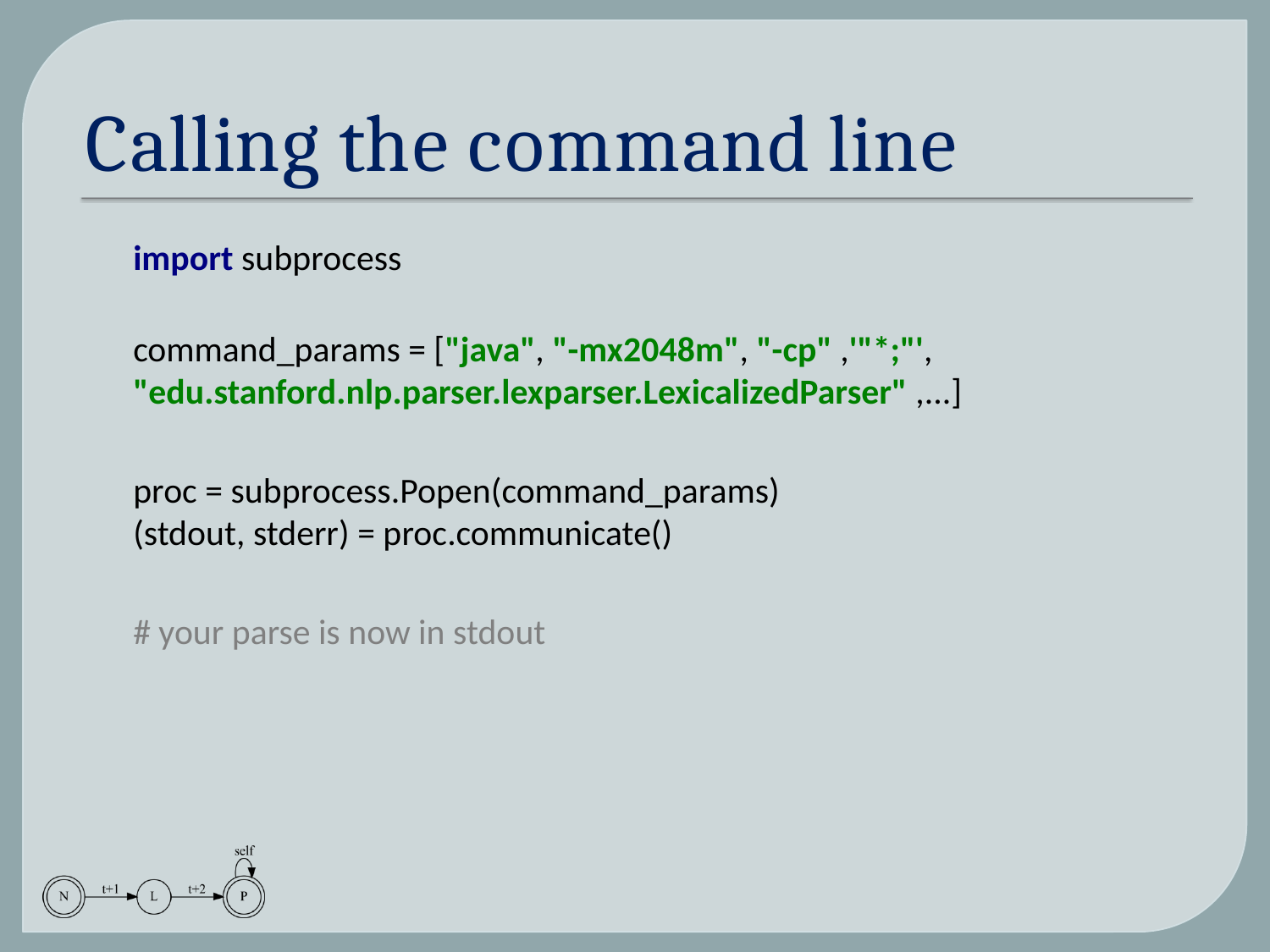

# Calling the command line
import subprocess
command_params = ["java", "-mx2048m", "-cp" ,'"*;"', "edu.stanford.nlp.parser.lexparser.LexicalizedParser" ,...]

proc = subprocess.Popen(command_params)
(stdout, stderr) = proc.communicate()

# your parse is now in stdout